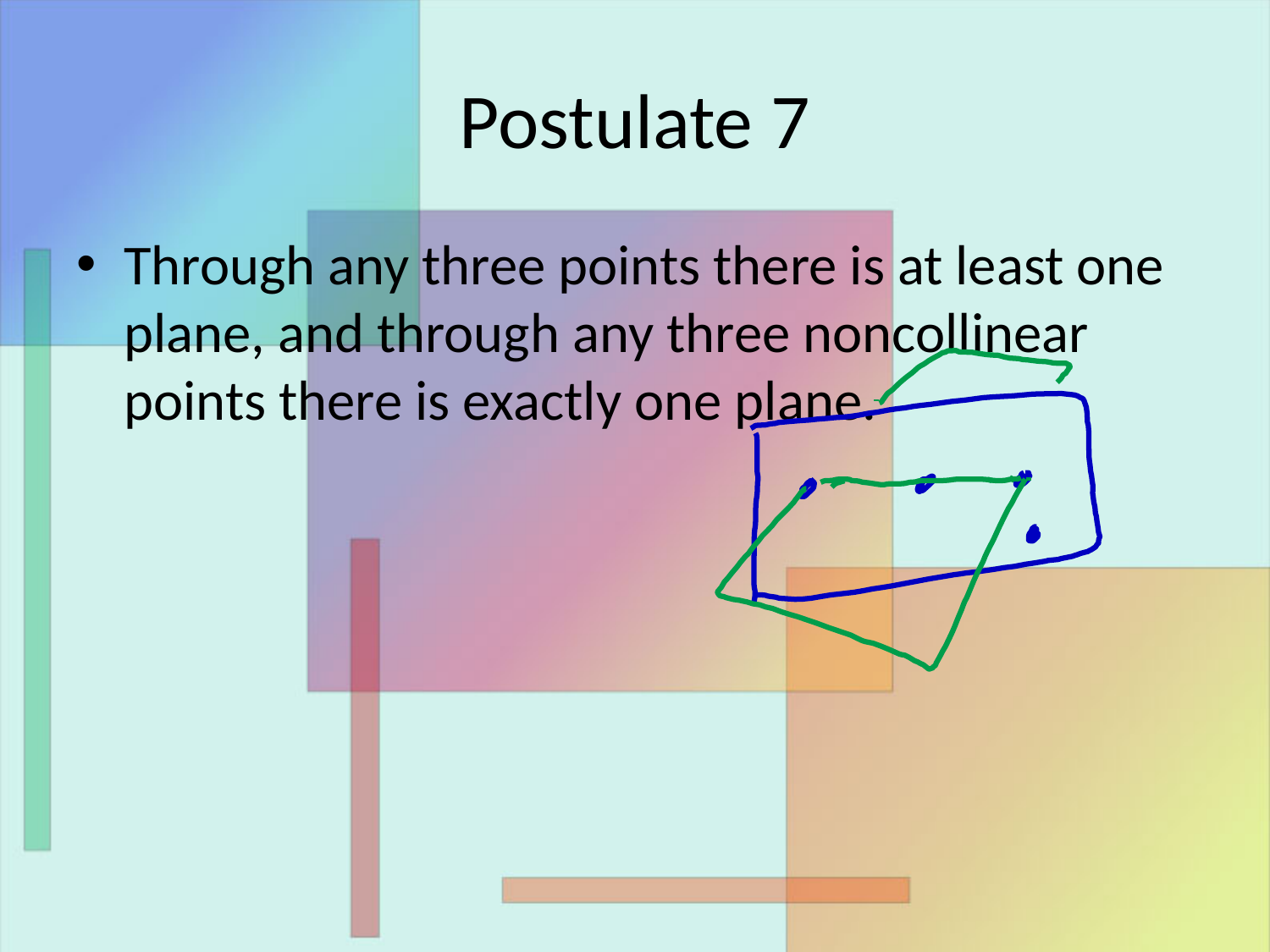

# Postulate 7
Through any three points there is at least one plane, and through any three noncollinear points there is exactly one plane.